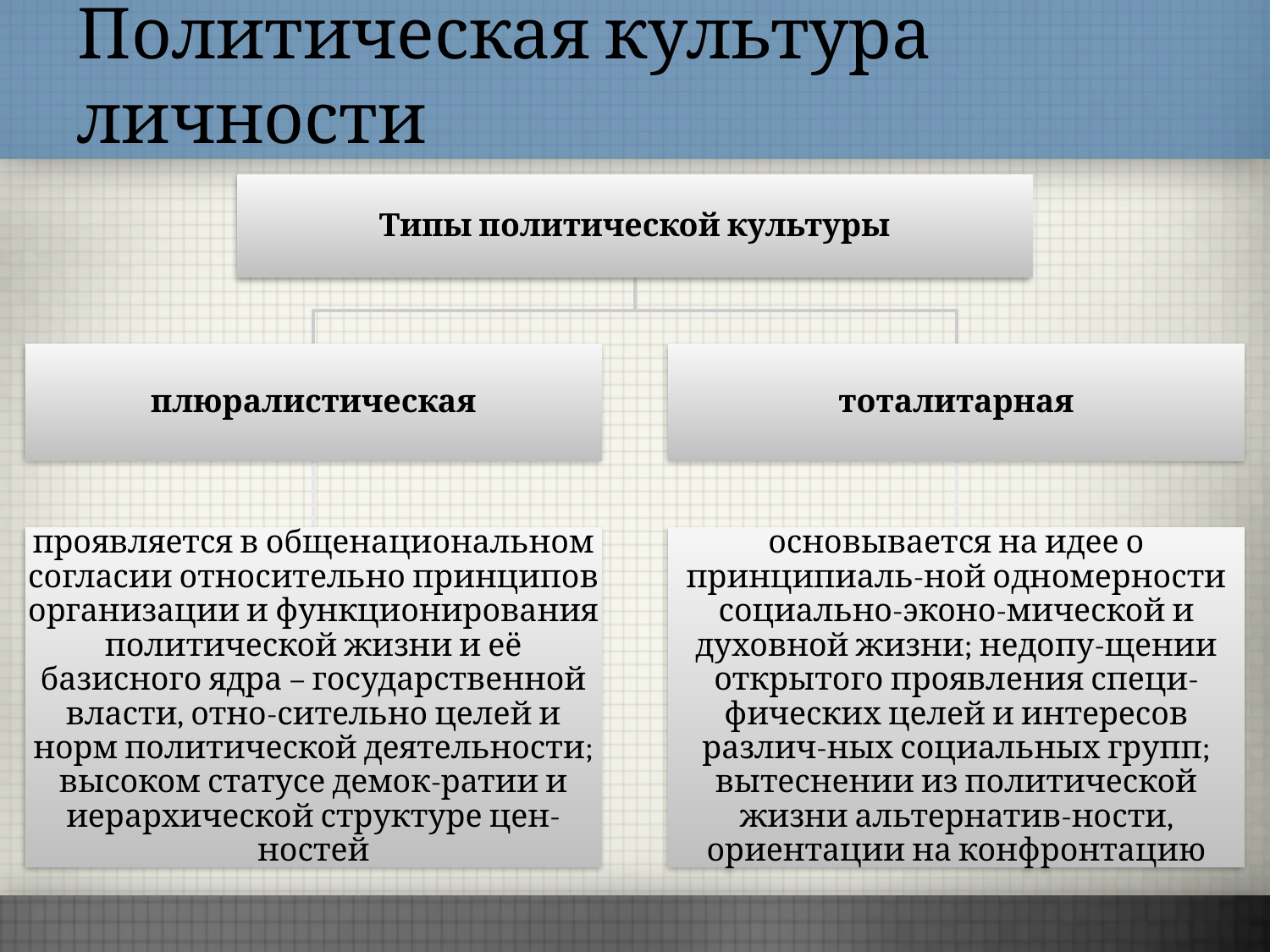

# Политическая культура личности
Типы политической культуры
плюралистическая
проявляется в общенациональном согласии относительно принципов организации и функционирования политической жизни и её базисного ядра – государственной власти, отно-сительно целей и норм политической деятельности; высоком статусе демок-ратии и иерархической структуре цен-ностей
тоталитарная
основывается на идее о принципиаль-ной одномерности социально-эконо-мической и духовной жизни; недопу-щении открытого проявления специ-фических целей и интересов различ-ных социальных групп; вытеснении из политической жизни альтернатив-ности, ориентации на конфронтацию